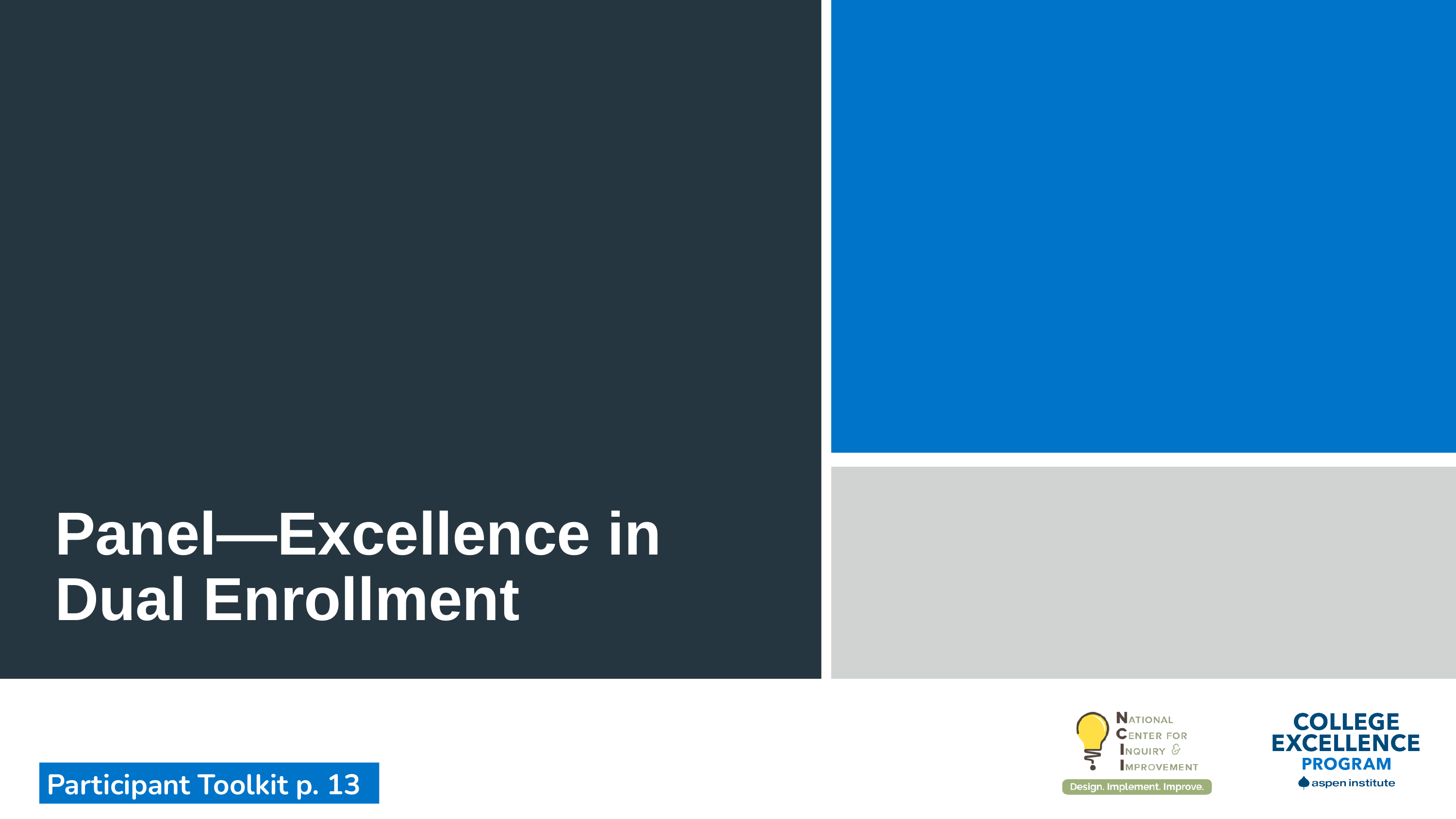

Panel—Excellence in Dual Enrollment
Participant Toolkit p. 13